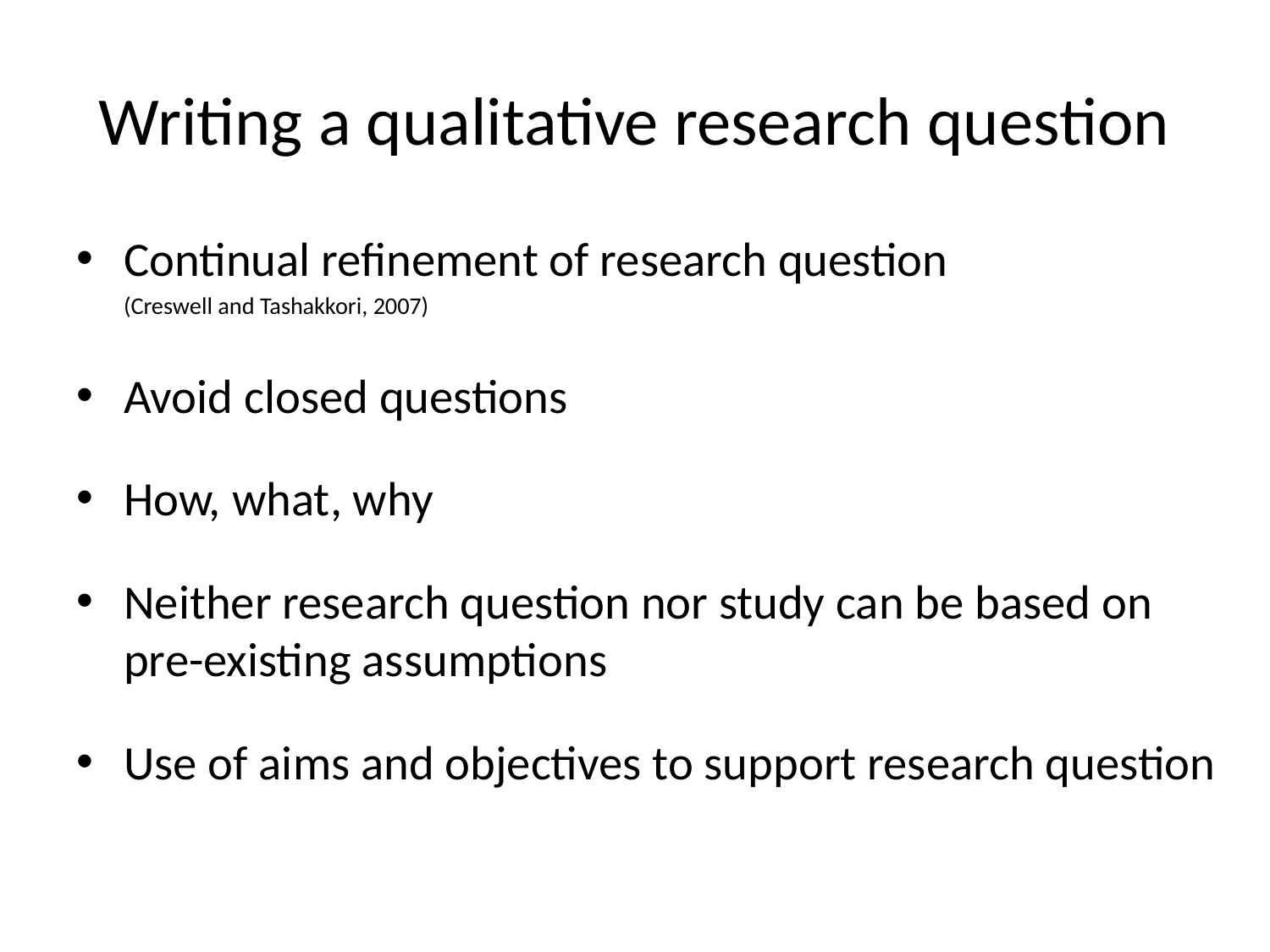

# Writing a qualitative research question
Continual refinement of research question
          (Creswell and Tashakkori, 2007)
Avoid closed questions
How, what, why
Neither research question nor study can be based on pre-existing assumptions
Use of aims and objectives to support research question